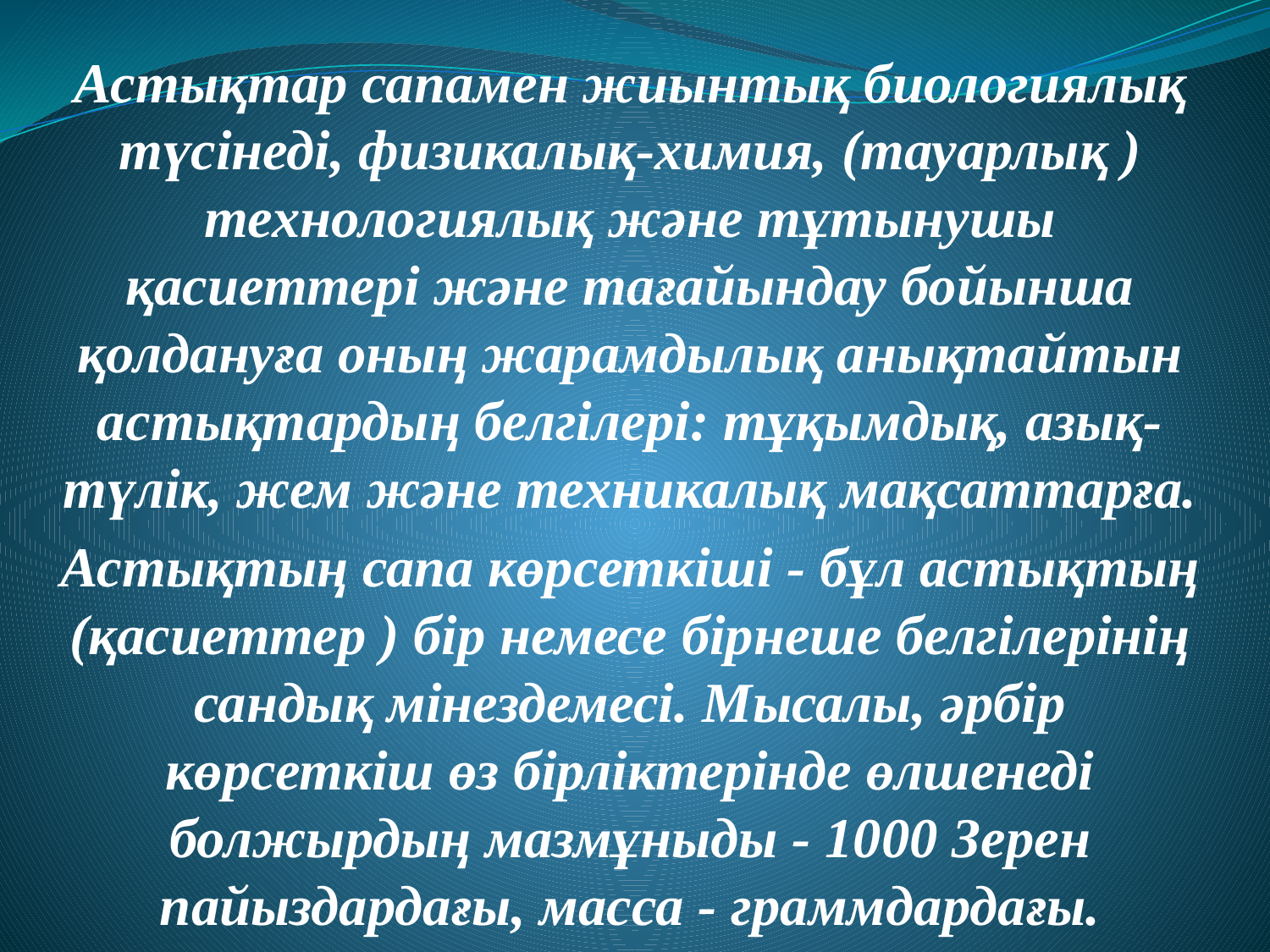

Астықтар сапамен жиынтық биологиялық түсiнедi, физикалық-химия, (тауарлық ) технологиялық және тұтынушы қасиеттерi және тағайындау бойынша қолдануға оның жарамдылық анықтайтын астықтардың белгiлерi: тұқымдық, азық-түлiк, жем және техникалық мақсаттарға.
Астықтың сапа көрсеткiшi - бұл астықтың (қасиеттер ) бiр немесе бiрнеше белгiлерiнiң сандық мiнездемесi. Мысалы, әрбiр көрсеткiш өз бiрлiктерiнде өлшенедi болжырдың мазмұныды - 1000 Зерен пайыздардағы, масса - граммдардағы.